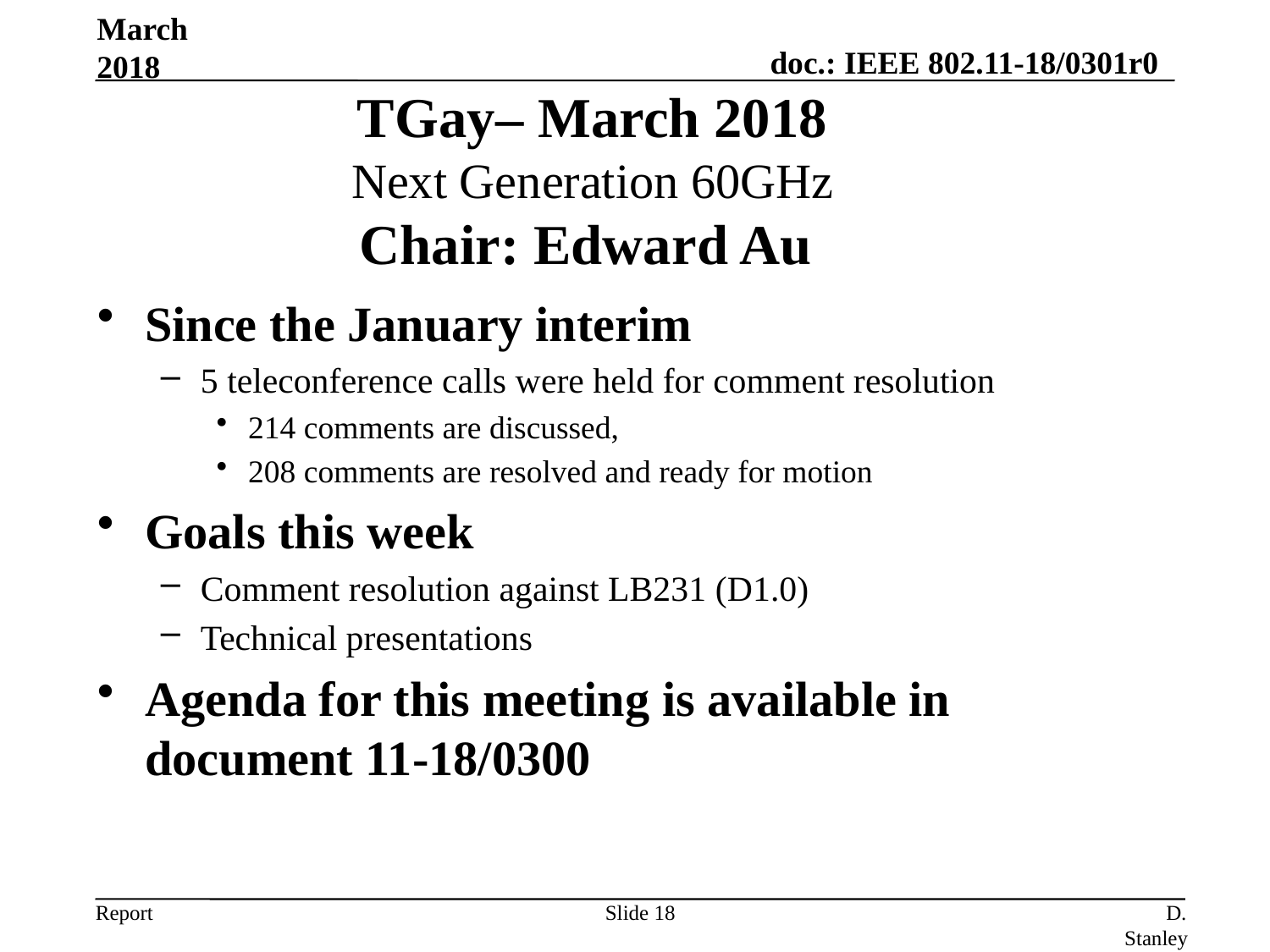

March 2018
TGay– March 2018
Next Generation 60GHz
Chair: Edward Au
Since the January interim
5 teleconference calls were held for comment resolution
214 comments are discussed,
208 comments are resolved and ready for motion
Goals this week
Comment resolution against LB231 (D1.0)
Technical presentations
Agenda for this meeting is available in document 11-18/0300
Slide 18
D. Stanley, HP Enterprise